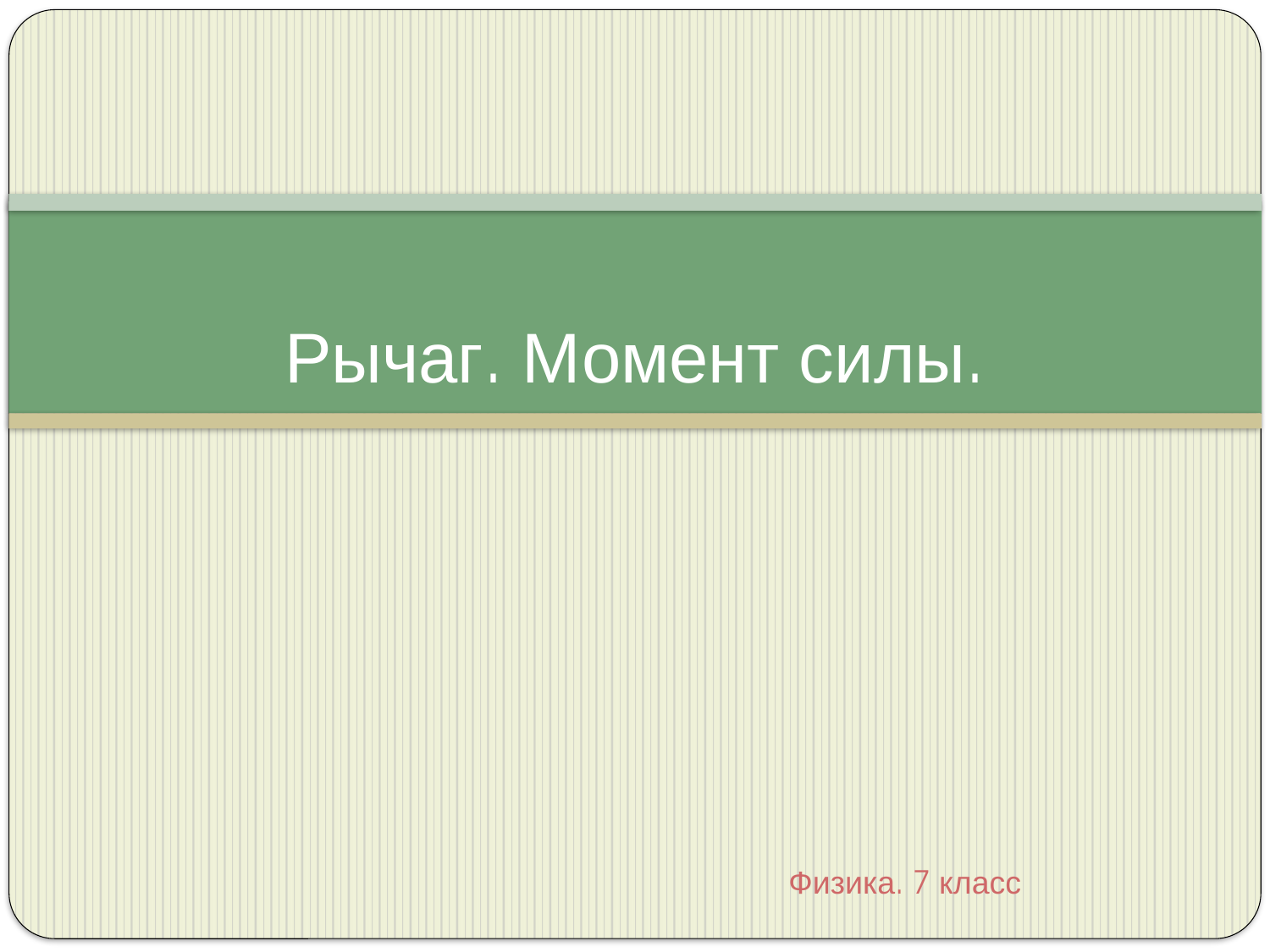

# Рычаг. Момент силы.
Физика. 7 класс